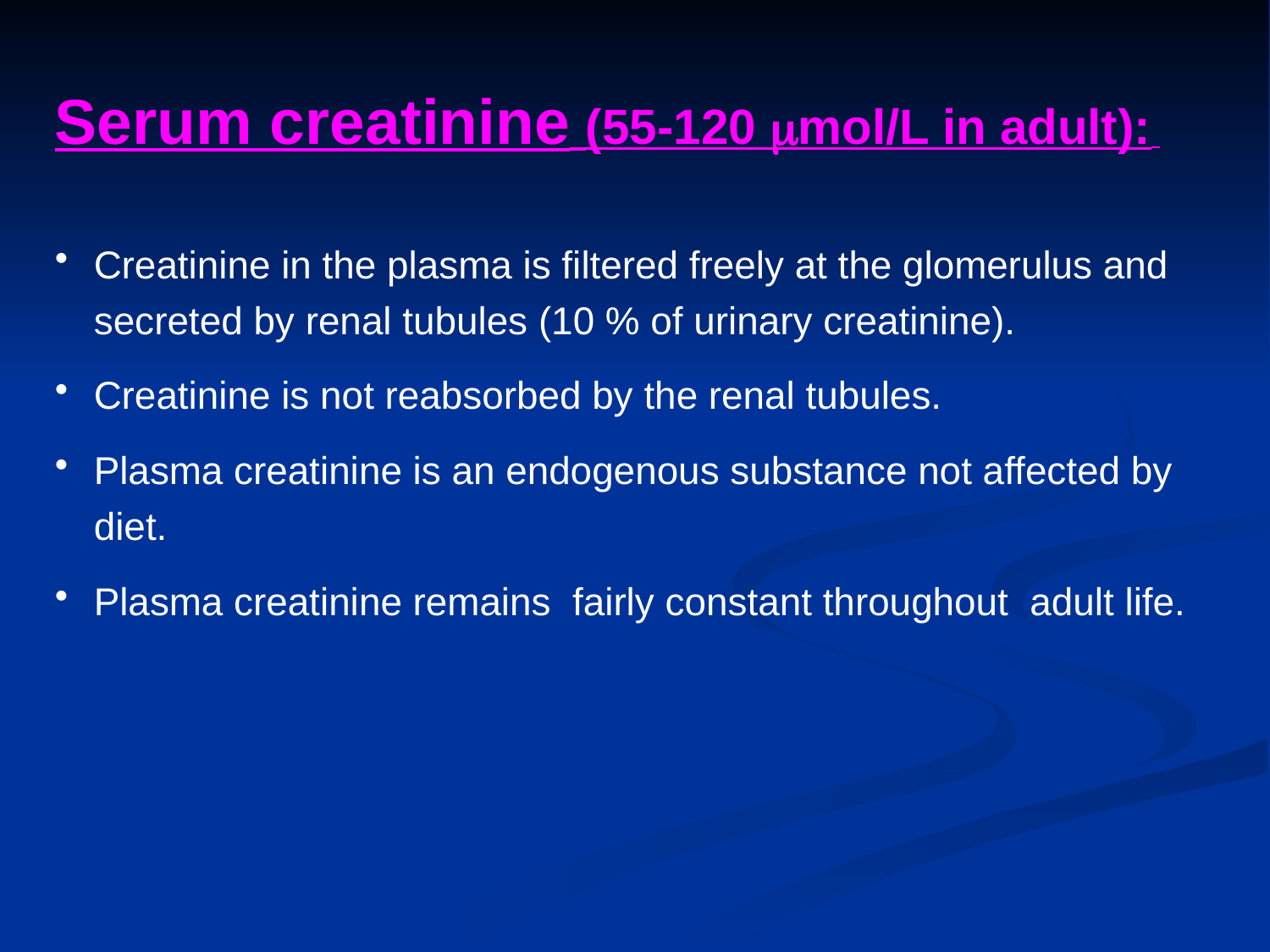

Serum creatinine (55-120 μmol/L in adult):

Creatinine in the plasma is filtered freely at the glomerulus and secreted by renal tubules (10 % of urinary creatinine).
Creatinine is not reabsorbed by the renal tubules.
Plasma creatinine is an endogenous substance not affected by diet.
Plasma creatinine remains  fairly constant throughout  adult life.